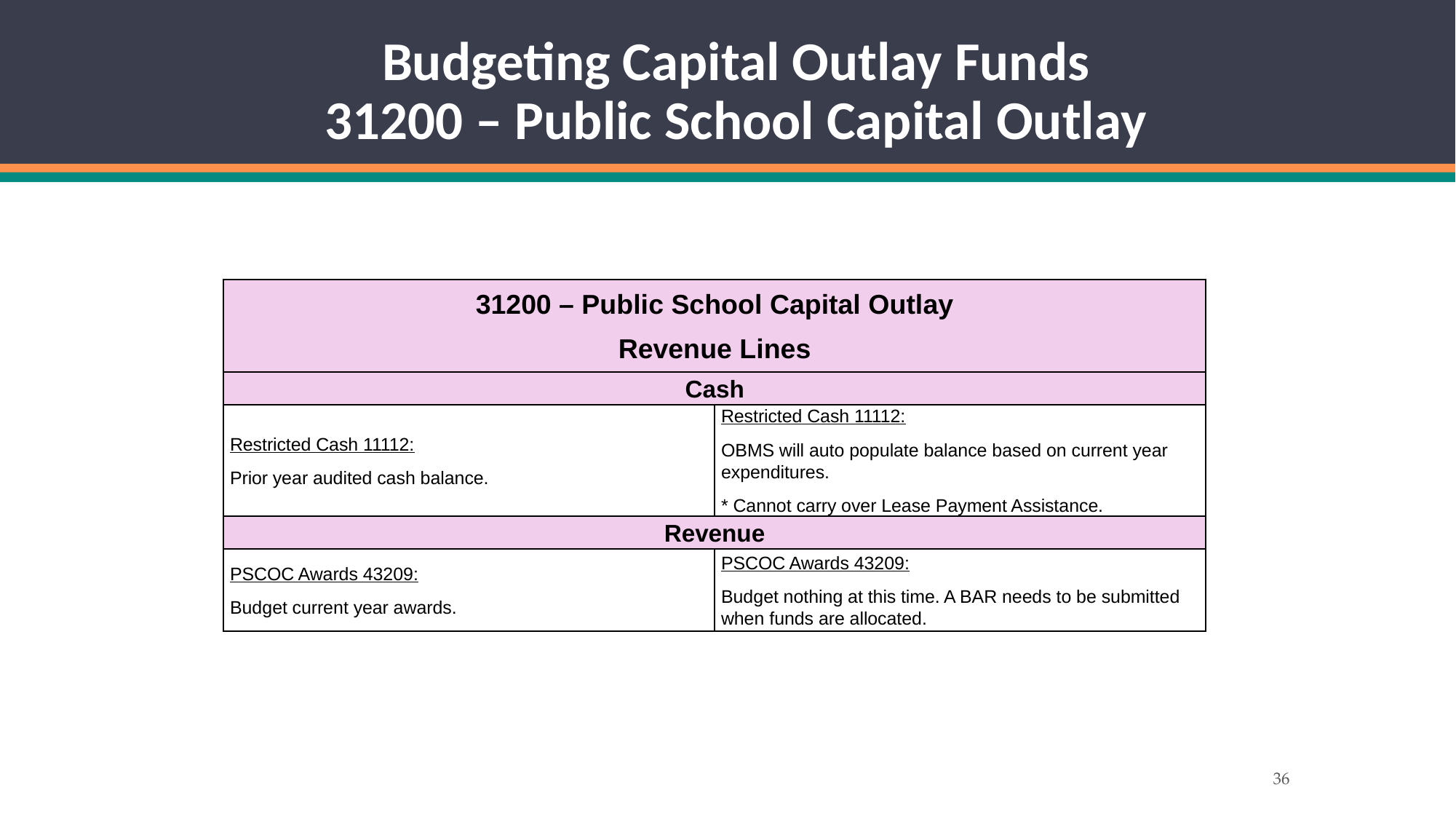

# Budgeting Capital Outlay Funds 31200 – Public School Capital Outlay
| 31200 – Public School Capital Outlay Revenue Lines |  |
| --- | --- |
| Cash |  |
| Restricted Cash 11112: Prior year audited cash balance. | Restricted Cash 11112: OBMS will auto populate balance based on current year expenditures. \* Cannot carry over Lease Payment Assistance. |
| Revenue |  |
| PSCOC Awards 43209: Budget current year awards. | PSCOC Awards 43209: Budget nothing at this time. A BAR needs to be submitted when funds are allocated. |
36